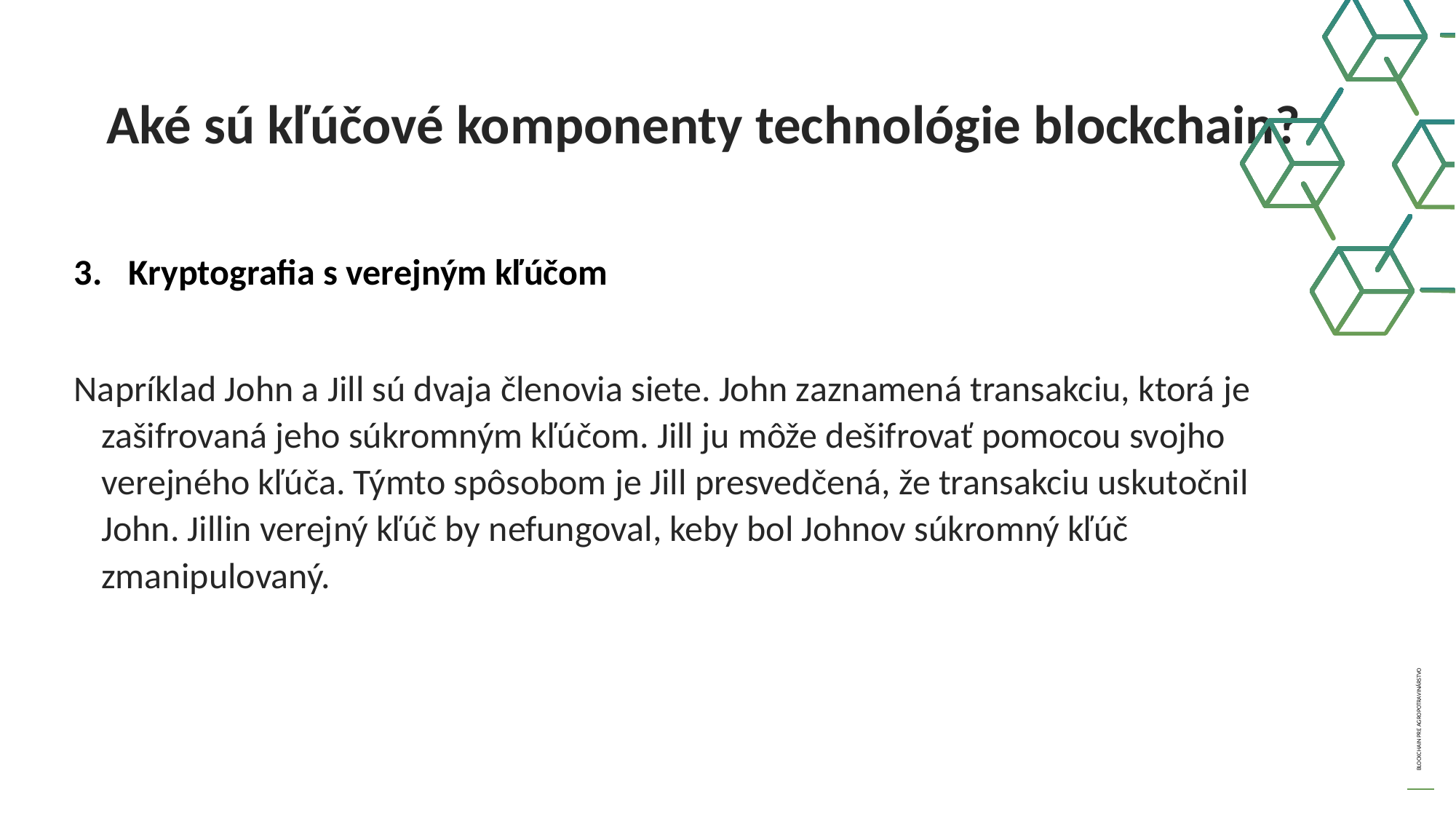

Aké sú kľúčové komponenty technológie blockchain?
Kryptografia s verejným kľúčom

Napríklad John a Jill sú dvaja členovia siete. John zaznamená transakciu, ktorá je zašifrovaná jeho súkromným kľúčom. Jill ju môže dešifrovať pomocou svojho verejného kľúča. Týmto spôsobom je Jill presvedčená, že transakciu uskutočnil John. Jillin verejný kľúč by nefungoval, keby bol Johnov súkromný kľúč zmanipulovaný.